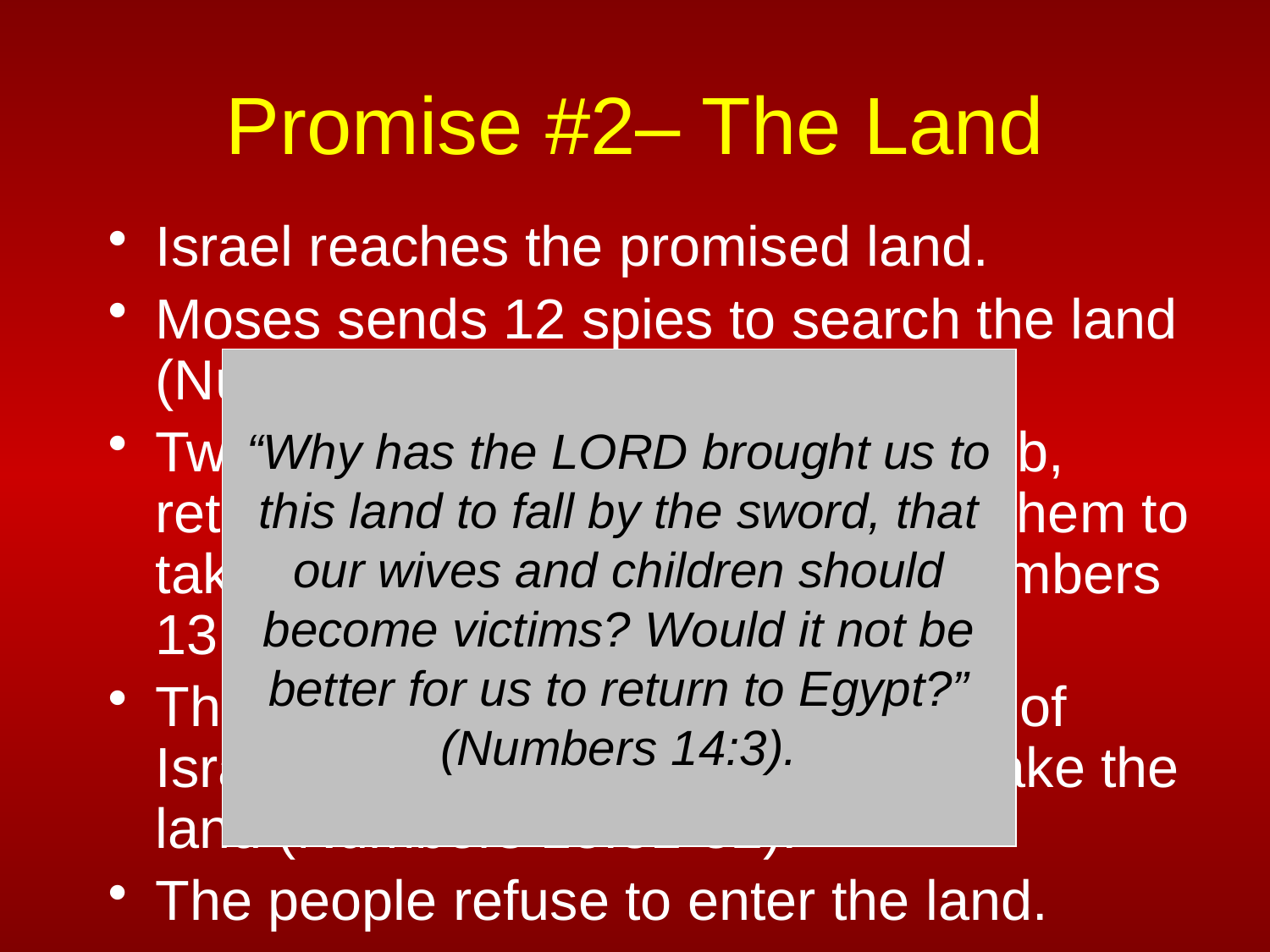

# Promise #2– The Land
Israel reaches the promised land.
Moses sends 12 spies to search the land (Numbers 13:1-2).
Two of the spies, Joshua and Caleb, return and say that God will allow them to take the land as a possession (Numbers 13:30).
The other ten spies tell the people of Israel that it will be impossible to take the land (Numbers 13:31-32).
The people refuse to enter the land.
“Why has the LORD brought us to this land to fall by the sword, that our wives and children should become victims? Would it not be better for us to return to Egypt?” (Numbers 14:3).